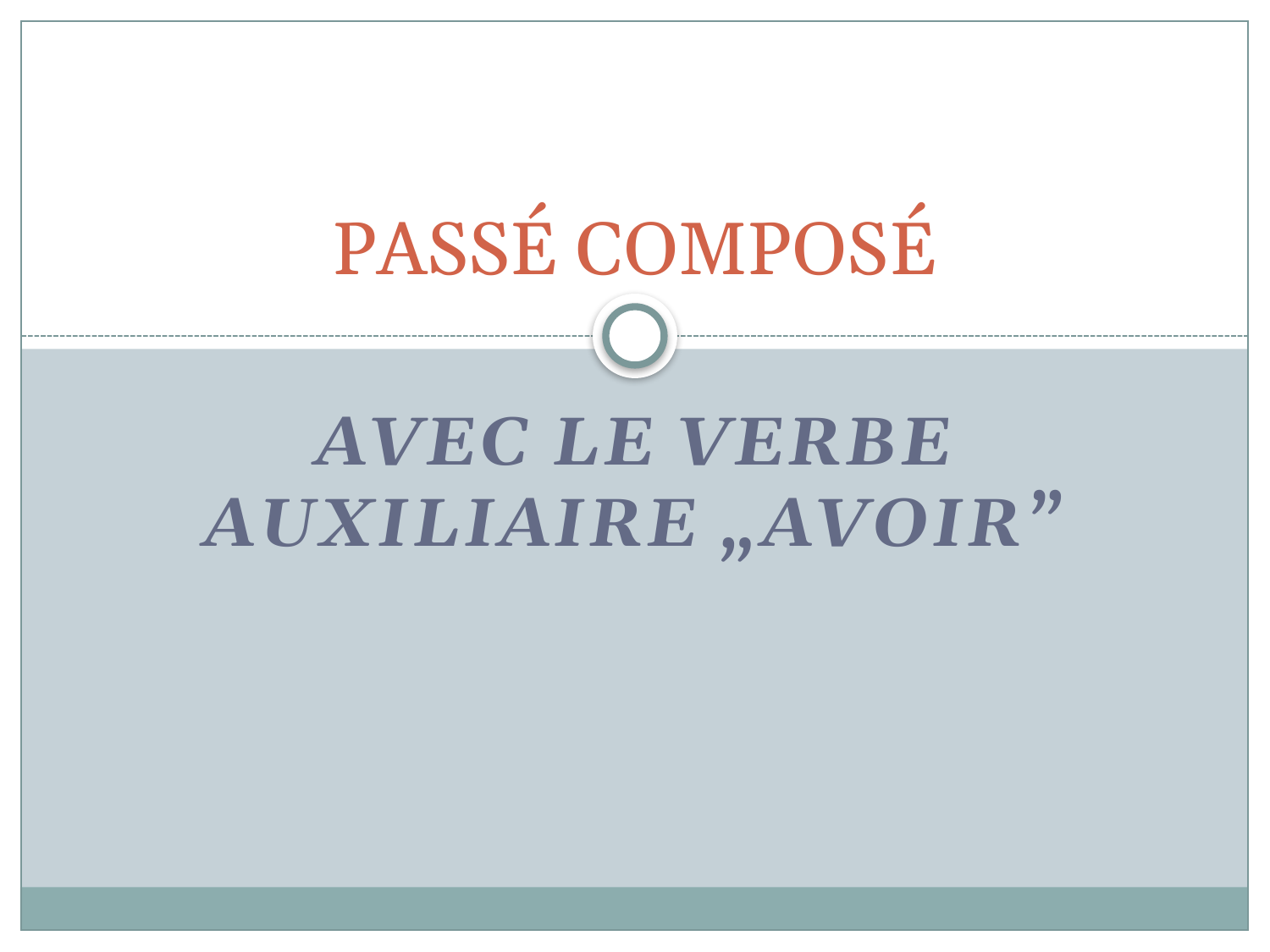

# PASSÉ COMPOSÉ
Avec le verbe auxiliaire „avoir”